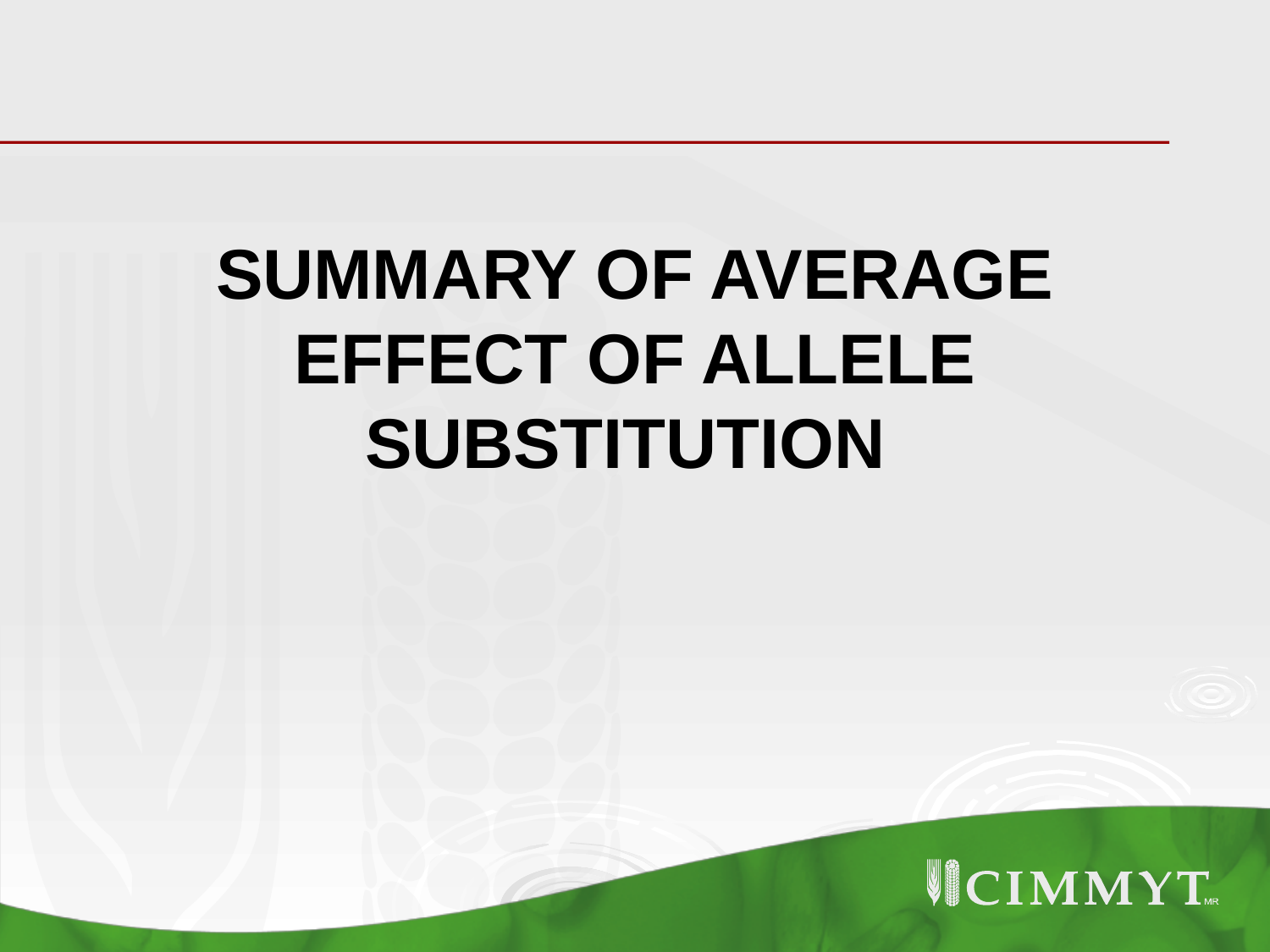

SUMMARY OF AVERAGE EFFECT OF ALLELE SUBSTITUTION